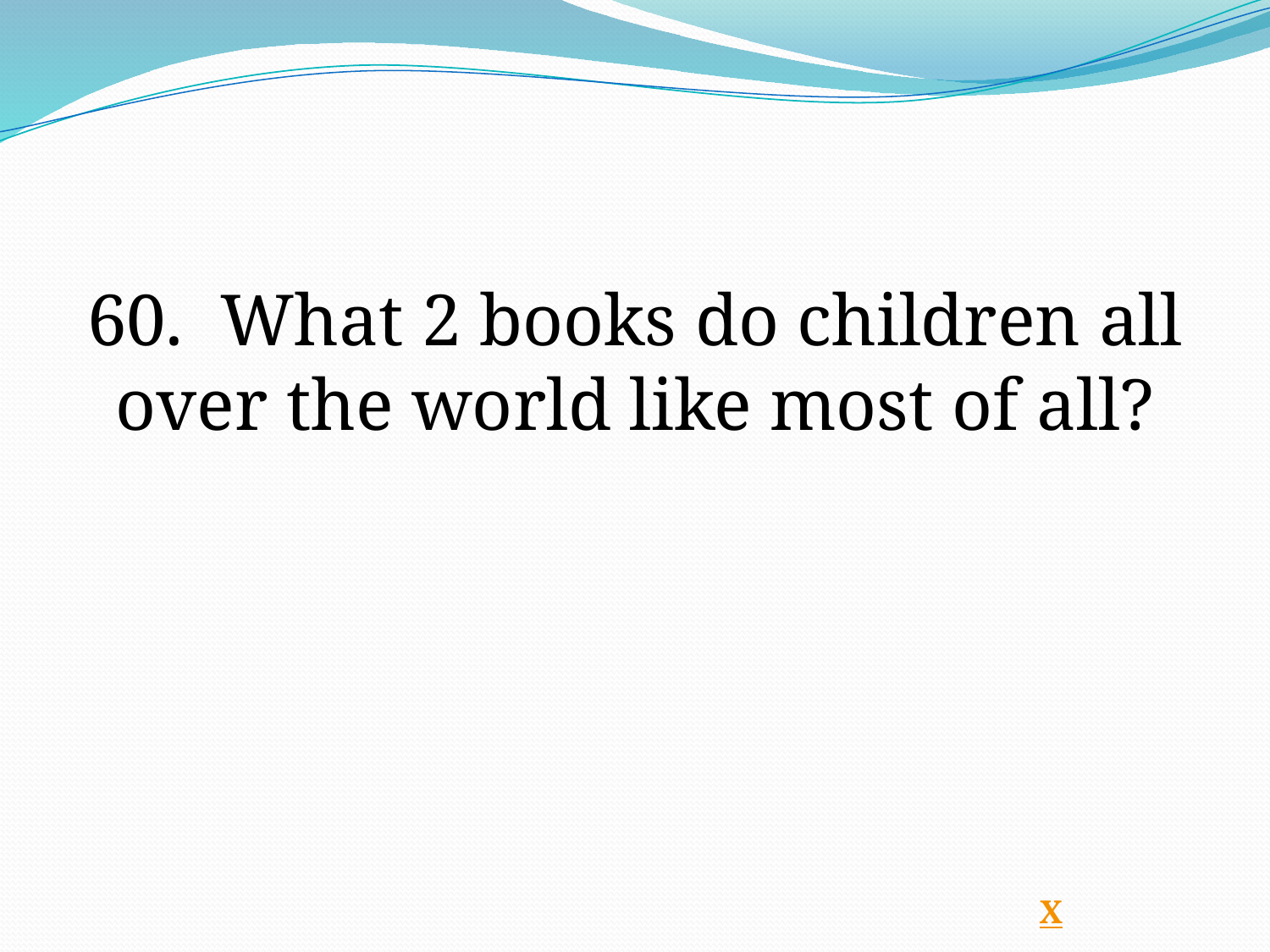

60.  What 2 books do children all over the world like most of all?
Х